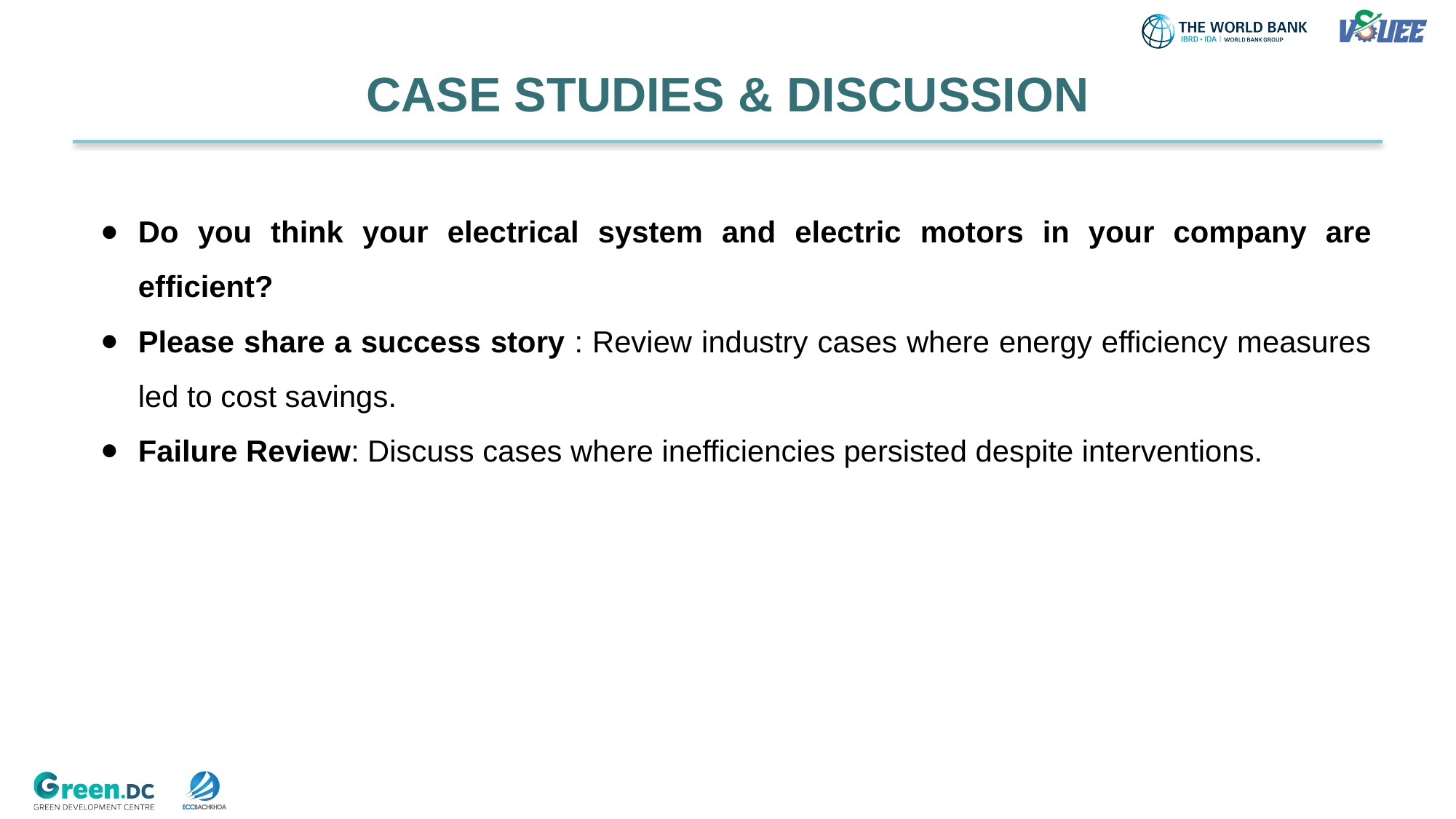

# CASE STUDIES & DISCUSSION
Do you think your electrical system and electric motors in your company are efficient?
Please share a success story : Review industry cases where energy efficiency measures led to cost savings.
Failure Review: Discuss cases where inefficiencies persisted despite interventions.